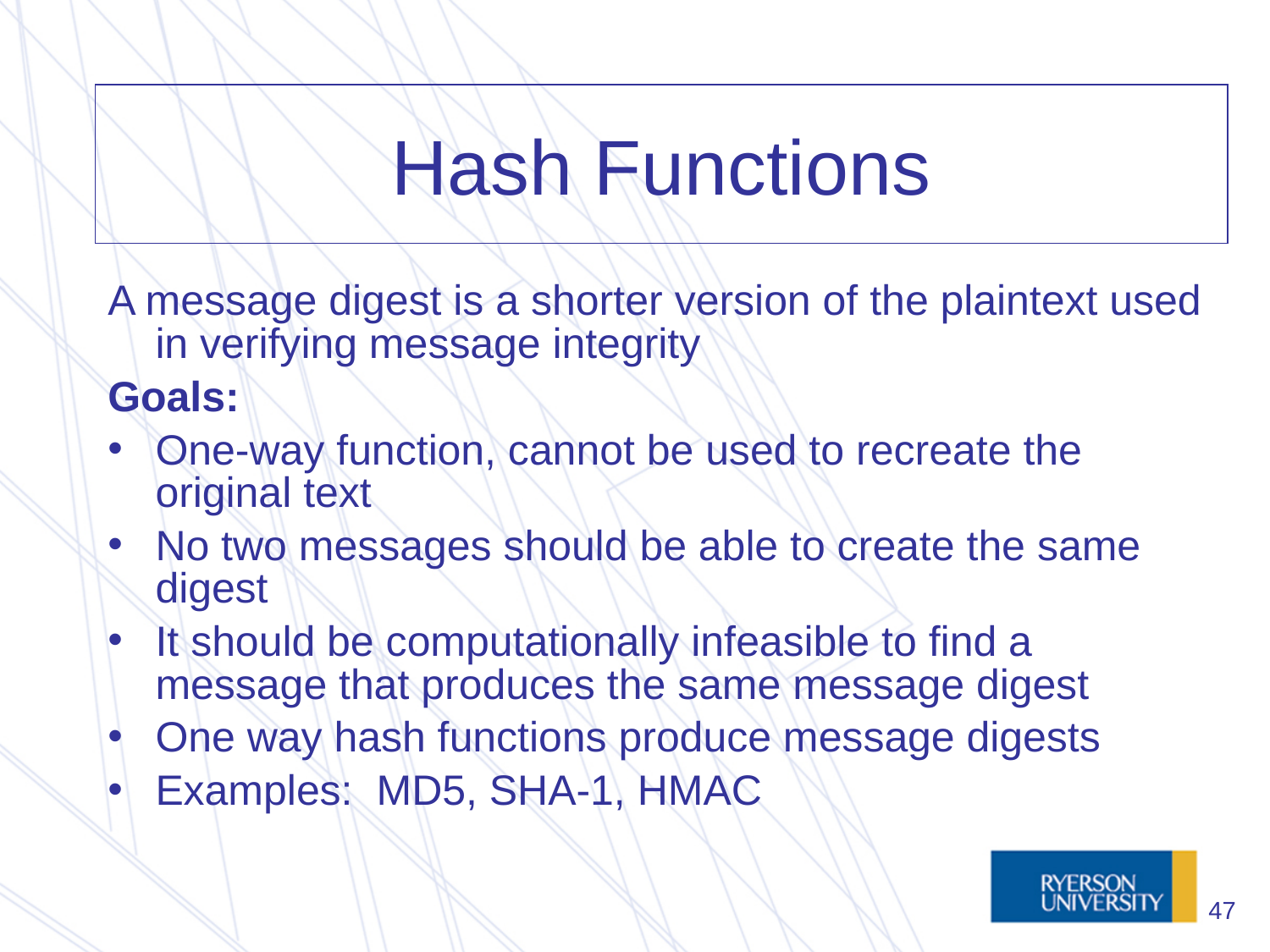

# Hash Functions
A message digest is a shorter version of the plaintext used in verifying message integrity
Goals:
One-way function, cannot be used to recreate the original text
No two messages should be able to create the same digest
It should be computationally infeasible to find a message that produces the same message digest
One way hash functions produce message digests
Examples:  MD5, SHA-1, HMAC
47